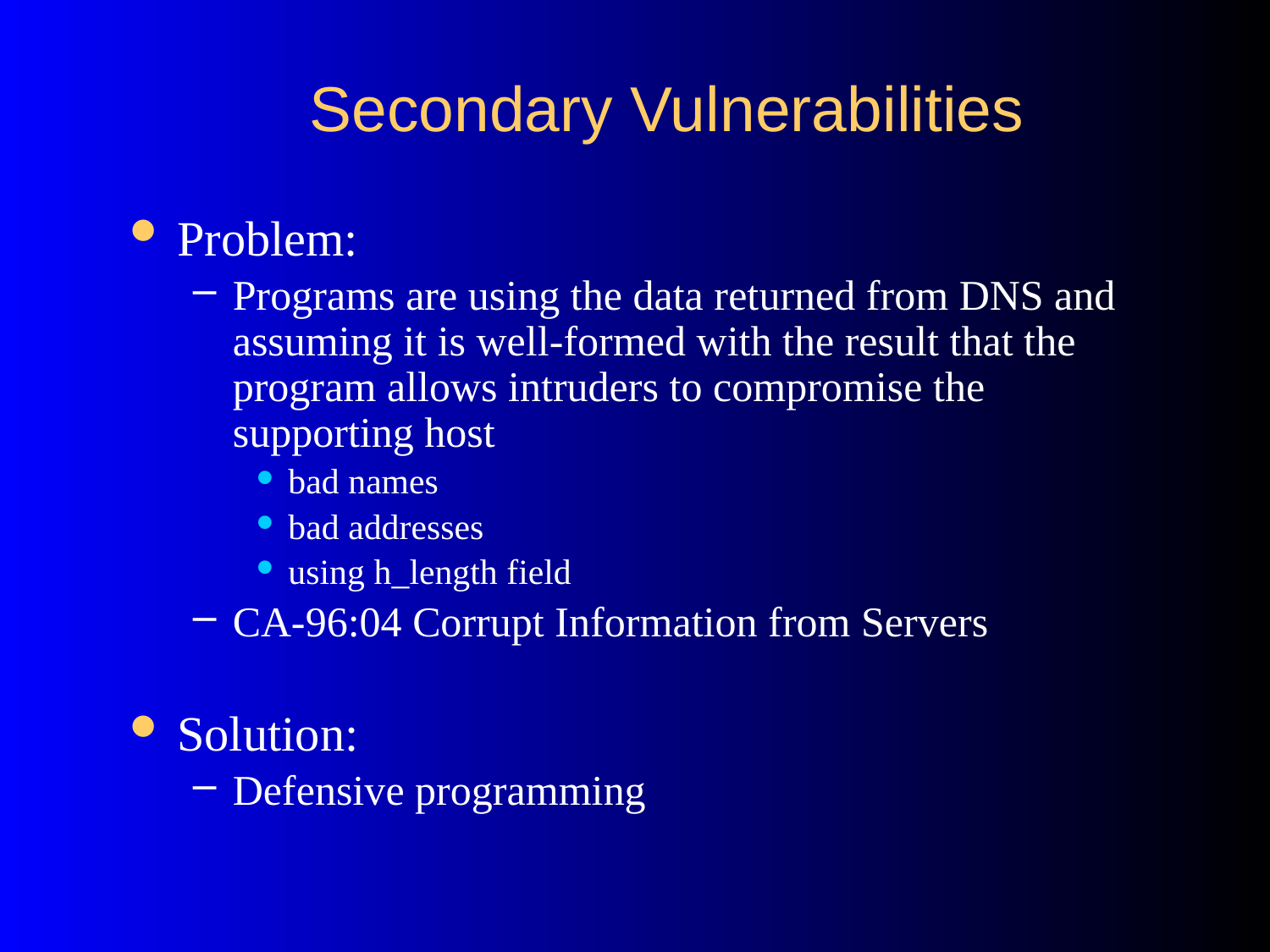

# Secondary Vulnerabilities
Problem:
Programs are using the data returned from DNS and assuming it is well-formed with the result that the program allows intruders to compromise the supporting host
bad names
bad addresses
using h_length field
CA-96:04 Corrupt Information from Servers

Solution:
Defensive programming